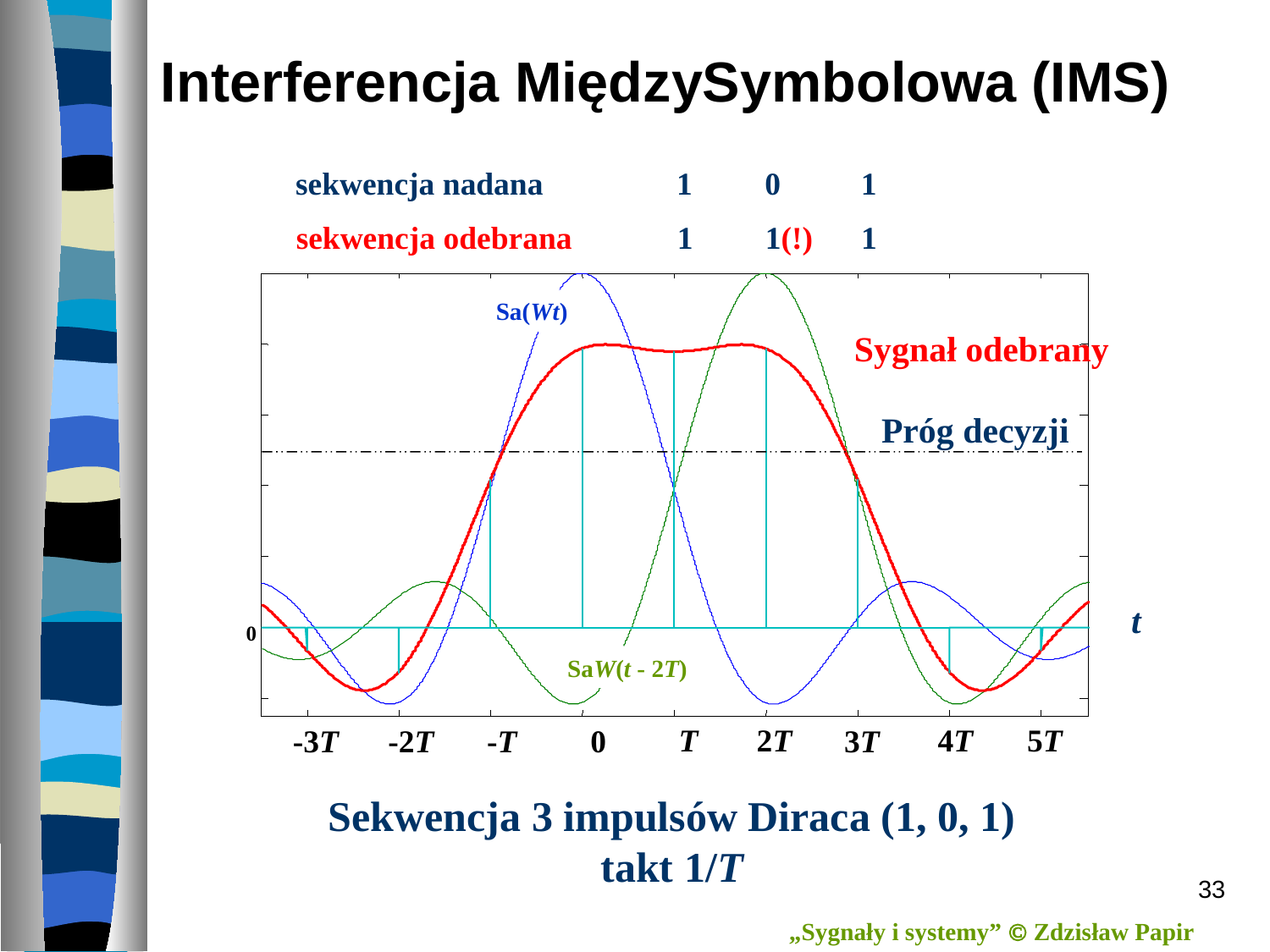

# Interferencja MiędzySymbolowa (IMS)
          	sekwencja nadana	         	1         0          1
          	sekwencja odebrana    	1         1(!)      1

Sa(Wt)
Sygnał odebrany

Próg decyzji

t

0

SaW(t - 2T)

5T
 T
2T
4T
-3T
-2T
-T
 0
3T
Sekwencja 3 impulsów Diraca (1, 0, 1)
takt 1/T
33
„Sygnały i systemy” © Zdzisław Papir